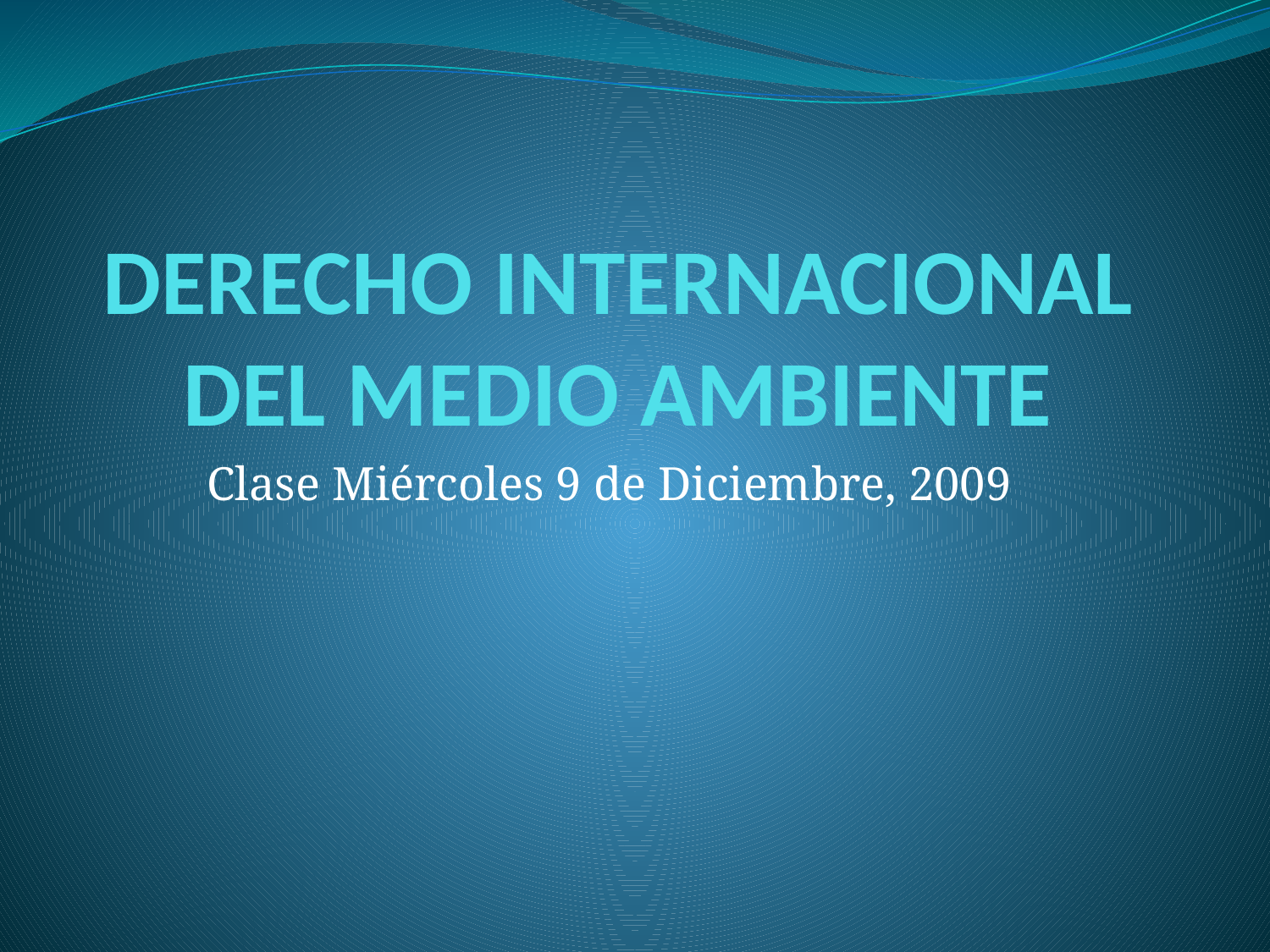

# DERECHO INTERNACIONAL DEL MEDIO AMBIENTE
Clase Miércoles 9 de Diciembre, 2009